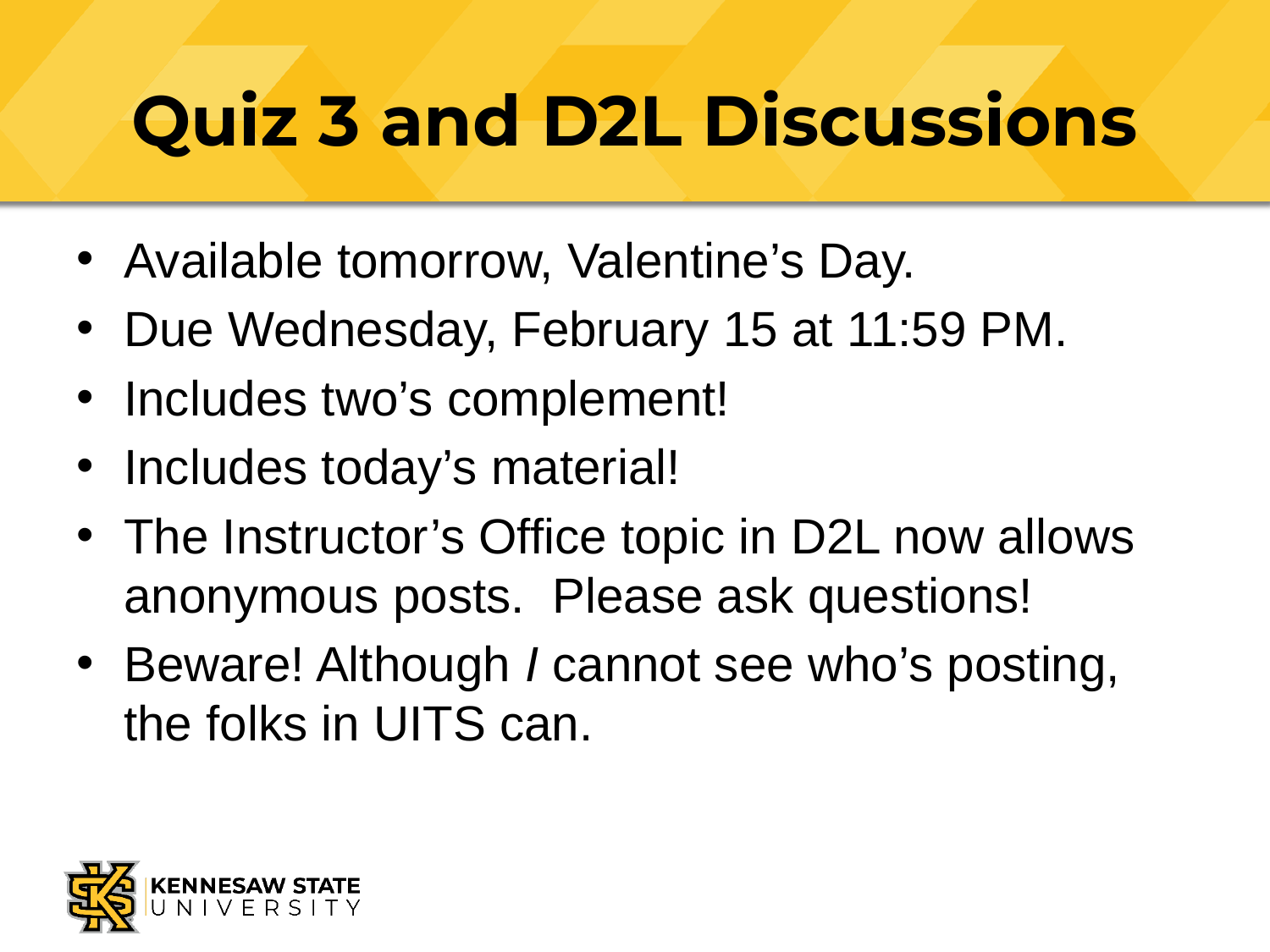

# Quiz 3 and D2L Discussions
Available tomorrow, Valentine’s Day.
Due Wednesday, February 15 at 11:59 PM.
Includes two’s complement!
Includes today’s material!
The Instructor’s Office topic in D2L now allows anonymous posts.  Please ask questions!
Beware! Although I cannot see who’s posting, the folks in UITS can.